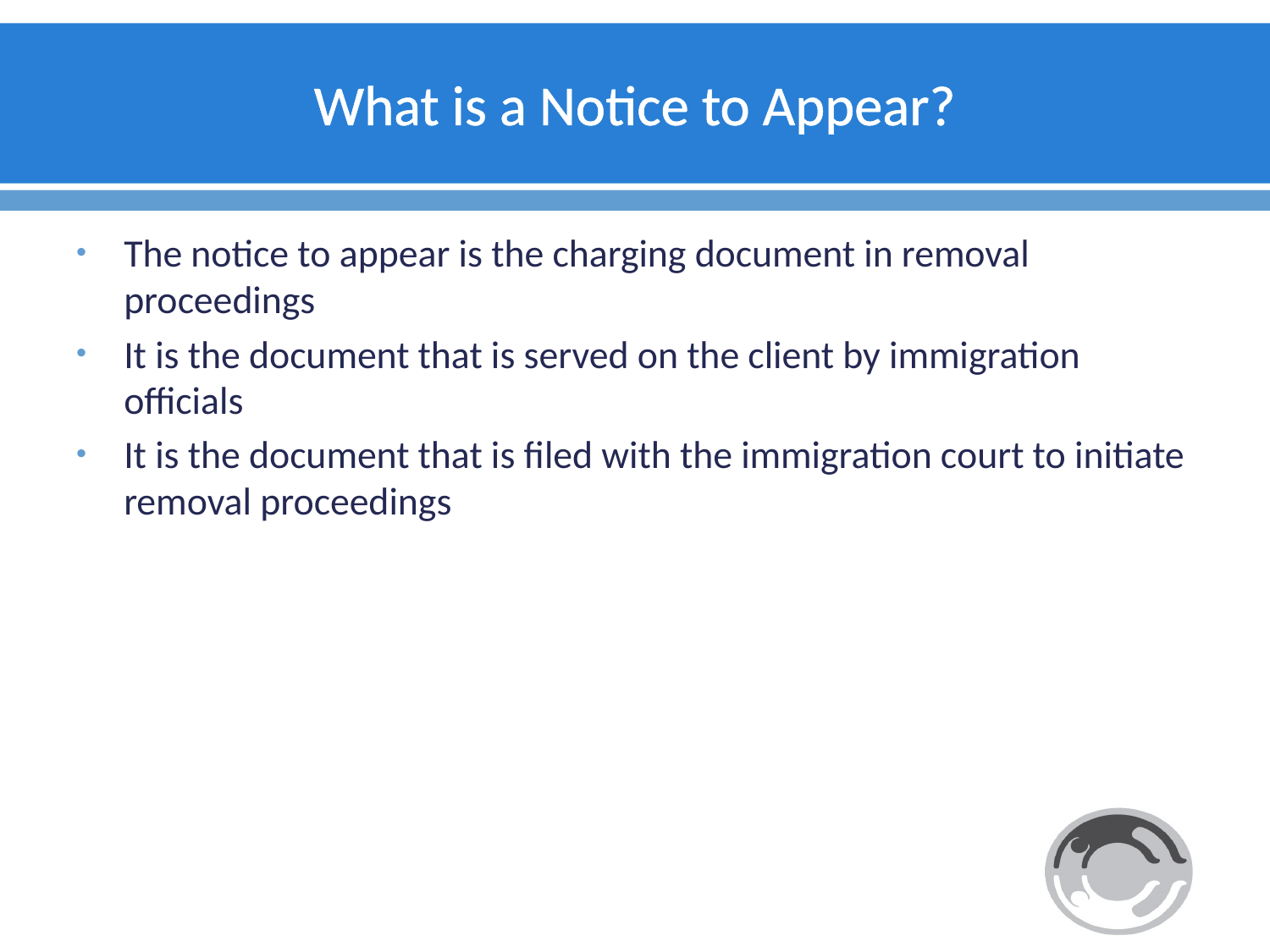

# What is a Notice to Appear?
The notice to appear is the charging document in removal proceedings
It is the document that is served on the client by immigration officials
It is the document that is filed with the immigration court to initiate removal proceedings